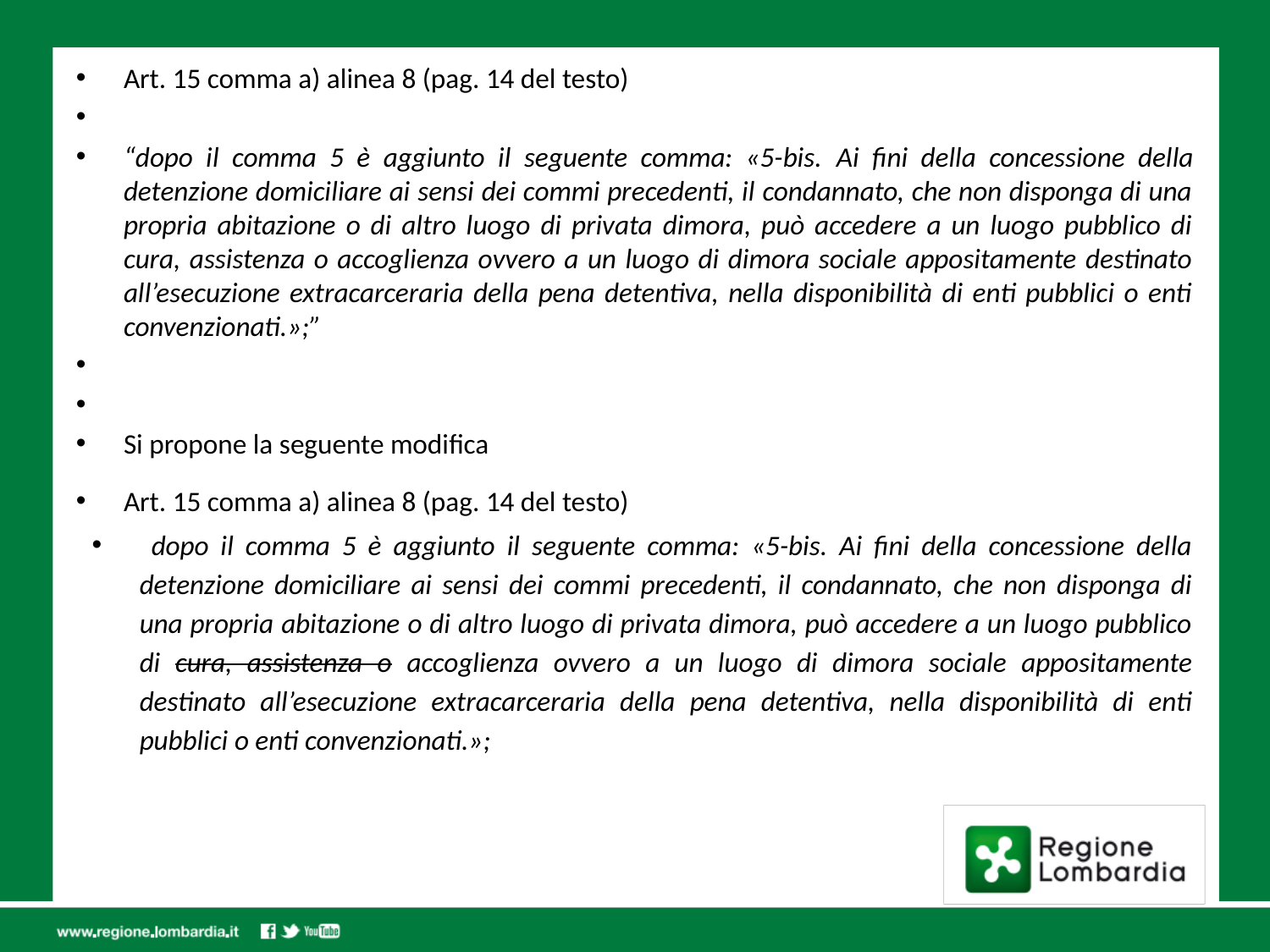

Art. 15 comma a) alinea 8 (pag. 14 del testo)

“dopo il comma 5 è aggiunto il seguente comma: «5-bis. Ai fini della concessione della detenzione domiciliare ai sensi dei commi precedenti, il condannato, che non disponga di una propria abitazione o di altro luogo di privata dimora, può accedere a un luogo pubblico di cura, assistenza o accoglienza ovvero a un luogo di dimora sociale appositamente destinato all’esecuzione extracarceraria della pena detentiva, nella disponibilità di enti pubblici o enti convenzionati.»;”

Si propone la seguente modifica
Art. 15 comma a) alinea 8 (pag. 14 del testo)
 dopo il comma 5 è aggiunto il seguente comma: «5-bis. Ai fini della concessione della detenzione domiciliare ai sensi dei commi precedenti, il condannato, che non disponga di una propria abitazione o di altro luogo di privata dimora, può accedere a un luogo pubblico di cura, assistenza o accoglienza ovvero a un luogo di dimora sociale appositamente destinato all’esecuzione extracarceraria della pena detentiva, nella disponibilità di enti pubblici o enti convenzionati.»;